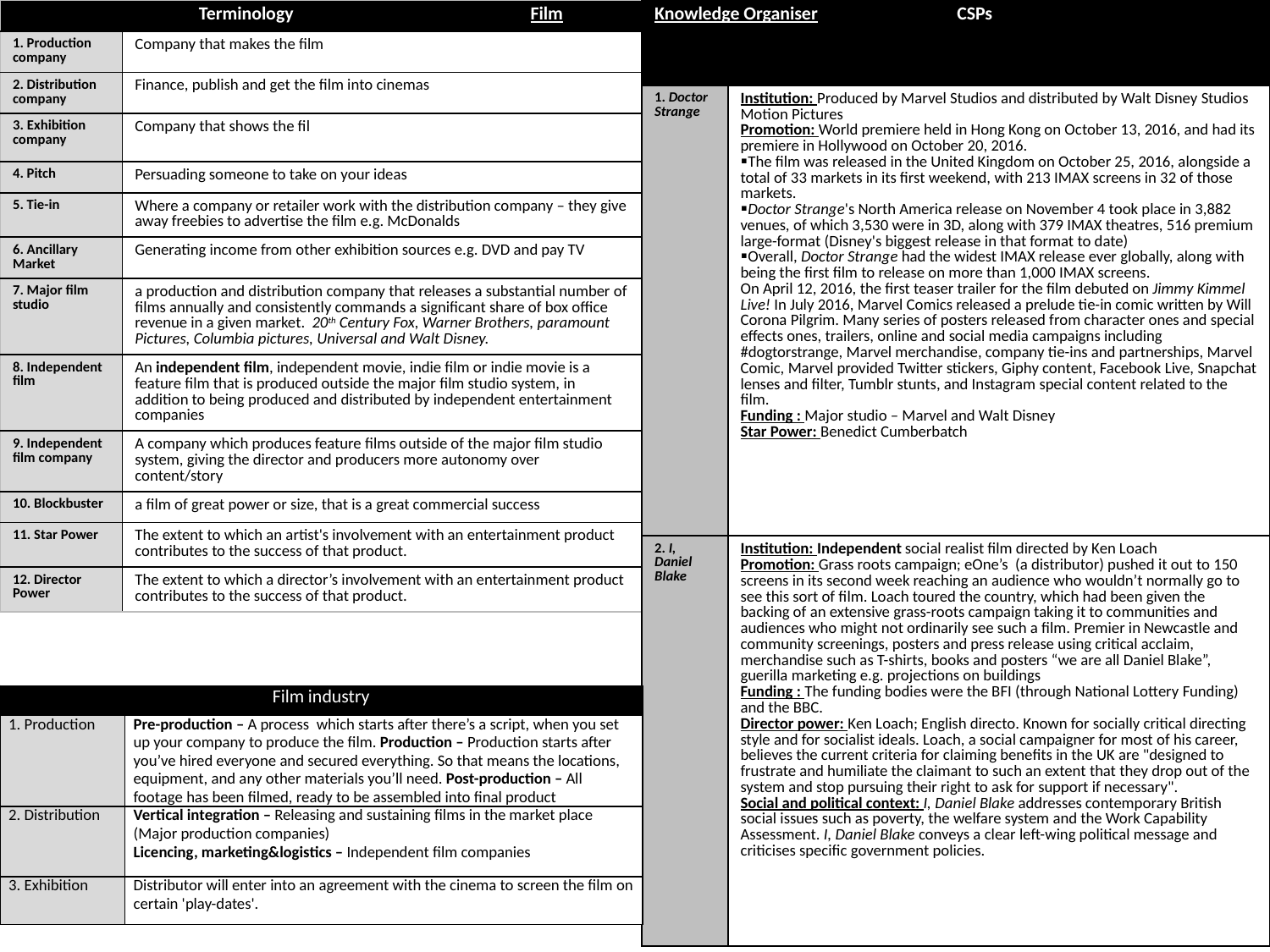

| Terminology Film |  |
| --- | --- |
| 1. Production company | Company that makes the film |
| 2. Distribution company | Finance, publish and get the film into cinemas |
| 3. Exhibition company | Company that shows the fil |
| 4. Pitch | Persuading someone to take on your ideas |
| 5. Tie-in | Where a company or retailer work with the distribution company – they give away freebies to advertise the film e.g. McDonalds |
| 6. Ancillary Market | Generating income from other exhibition sources e.g. DVD and pay TV |
| 7. Major film studio | a production and distribution company that releases a substantial number of films annually and consistently commands a significant share of box office revenue in a given market. 20th Century Fox, Warner Brothers, paramount Pictures, Columbia pictures, Universal and Walt Disney. |
| 8. Independent film | An independent film, independent movie, indie film or indie movie is a feature film that is produced outside the major film studio system, in addition to being produced and distributed by independent entertainment companies |
| 9. Independent film company | A company which produces feature films outside of the major film studio system, giving the director and producers more autonomy over content/story |
| 10. Blockbuster | a film of great power or size, that is a great commercial success |
| 11. Star Power | The extent to which an artist's involvement with an entertainment product contributes to the success of that product. |
| 12. Director Power | The extent to which a director’s involvement with an entertainment product contributes to the success of that product. |
| Knowledge Organiser CSPs |  |
| --- | --- |
| 1. Doctor Strange | Institution: Produced by Marvel Studios and distributed by Walt Disney Studios Motion Pictures Promotion: World premiere held in Hong Kong on October 13, 2016, and had its premiere in Hollywood on October 20, 2016. The film was released in the United Kingdom on October 25, 2016, alongside a total of 33 markets in its first weekend, with 213 IMAX screens in 32 of those markets. Doctor Strange's North America release on November 4 took place in 3,882 venues, of which 3,530 were in 3D, along with 379 IMAX theatres, 516 premium large-format (Disney's biggest release in that format to date) Overall, Doctor Strange had the widest IMAX release ever globally, along with being the first film to release on more than 1,000 IMAX screens. On April 12, 2016, the first teaser trailer for the film debuted on Jimmy Kimmel Live! In July 2016, Marvel Comics released a prelude tie-in comic written by Will Corona Pilgrim. Many series of posters released from character ones and special effects ones, trailers, online and social media campaigns including #dogtorstrange, Marvel merchandise, company tie-ins and partnerships, Marvel Comic, Marvel provided Twitter stickers, Giphy content, Facebook Live, Snapchat lenses and filter, Tumblr stunts, and Instagram special content related to the film. Funding : Major studio – Marvel and Walt Disney Star Power: Benedict Cumberbatch |
| 2. I, Daniel Blake | Institution: Independent social realist film directed by Ken Loach Promotion: Grass roots campaign; eOne’s (a distributor) pushed it out to 150 screens in its second week reaching an audience who wouldn’t normally go to see this sort of film. Loach toured the country, which had been given the backing of an extensive grass-roots campaign taking it to communities and audiences who might not ordinarily see such a film. Premier in Newcastle and community screenings, posters and press release using critical acclaim, merchandise such as T-shirts, books and posters “we are all Daniel Blake”, guerilla marketing e.g. projections on buildings Funding : The funding bodies were the BFI (through National Lottery Funding) and the BBC. Director power: Ken Loach; English directo. Known for socially critical directing style and for socialist ideals. Loach, a social campaigner for most of his career, believes the current criteria for claiming benefits in the UK are "designed to frustrate and humiliate the claimant to such an extent that they drop out of the system and stop pursuing their right to ask for support if necessary". Social and political context: I, Daniel Blake addresses contemporary British social issues such as poverty, the welfare system and the Work Capability Assessment. I, Daniel Blake conveys a clear left-wing political message and criticises specific government policies. |
| Film industry |  |
| --- | --- |
| 1. Production | Pre-production – A process which starts after there’s a script, when you set up your company to produce the film. Production – Production starts after you’ve hired everyone and secured everything. So that means the locations, equipment, and any other materials you’ll need. Post-production – All footage has been filmed, ready to be assembled into final product |
| 2. Distribution | Vertical integration – Releasing and sustaining films in the market place (Major production companies) Licencing, marketing&logistics – Independent film companies |
| 3. Exhibition | Distributor will enter into an agreement with the cinema to screen the film on certain 'play-dates'. |